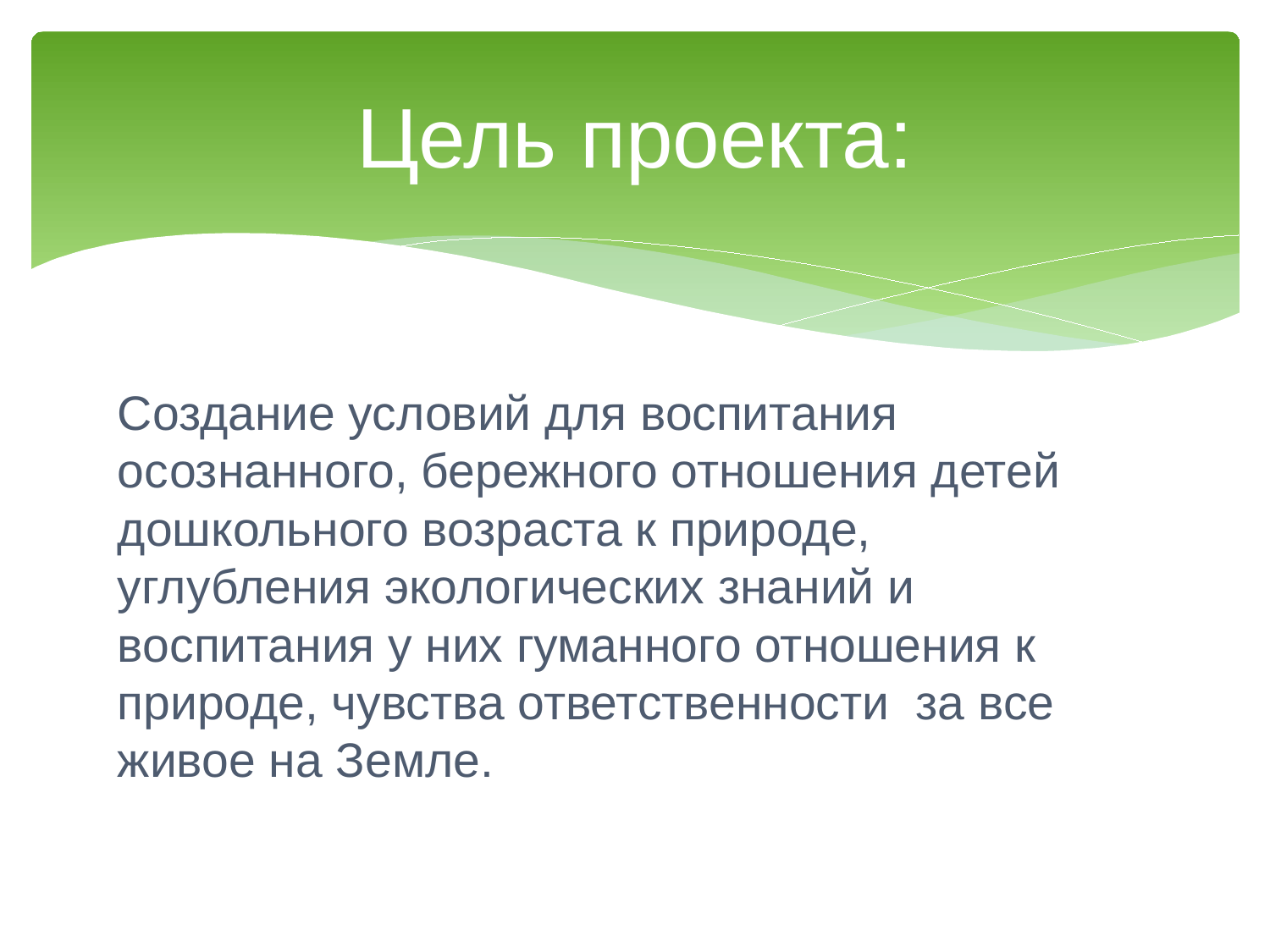

# Цель проекта:

Создание условий для воспитания осознанного, бережного отношения детей дошкольного возраста к природе, углубления экологических знаний и воспитания у них гуманного отношения к природе, чувства ответственности  за все живое на Земле.